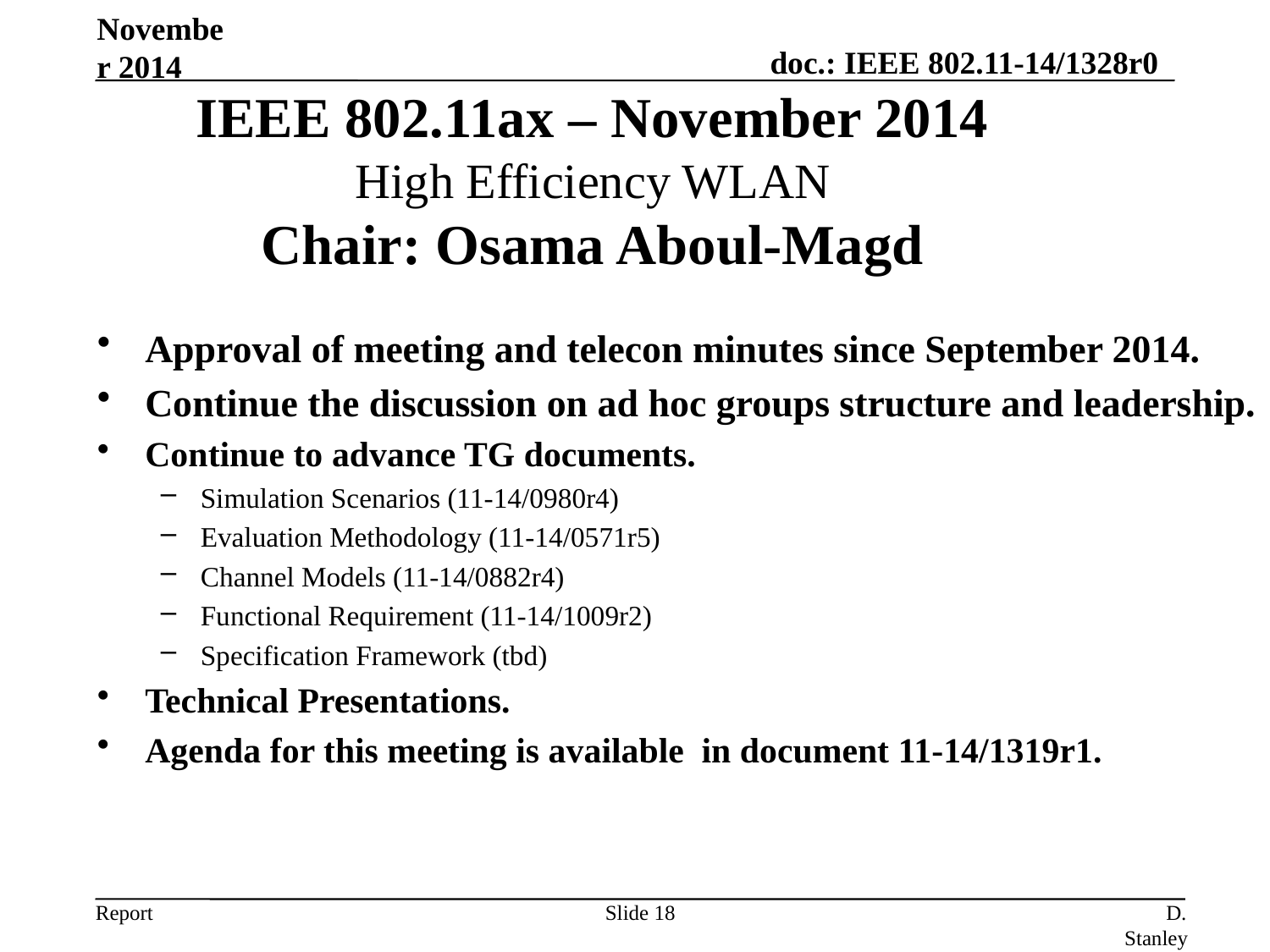

November 2014
IEEE 802.11ax – November 2014
High Efficiency WLAN
Chair: Osama Aboul-Magd
Approval of meeting and telecon minutes since September 2014.
Continue the discussion on ad hoc groups structure and leadership.
Continue to advance TG documents.
Simulation Scenarios (11-14/0980r4)
Evaluation Methodology (11-14/0571r5)
Channel Models (11-14/0882r4)
Functional Requirement (11-14/1009r2)
Specification Framework (tbd)
Technical Presentations.
Agenda for this meeting is available  in document 11-14/1319r1.
Slide 18
D. Stanley, Aruba Networks